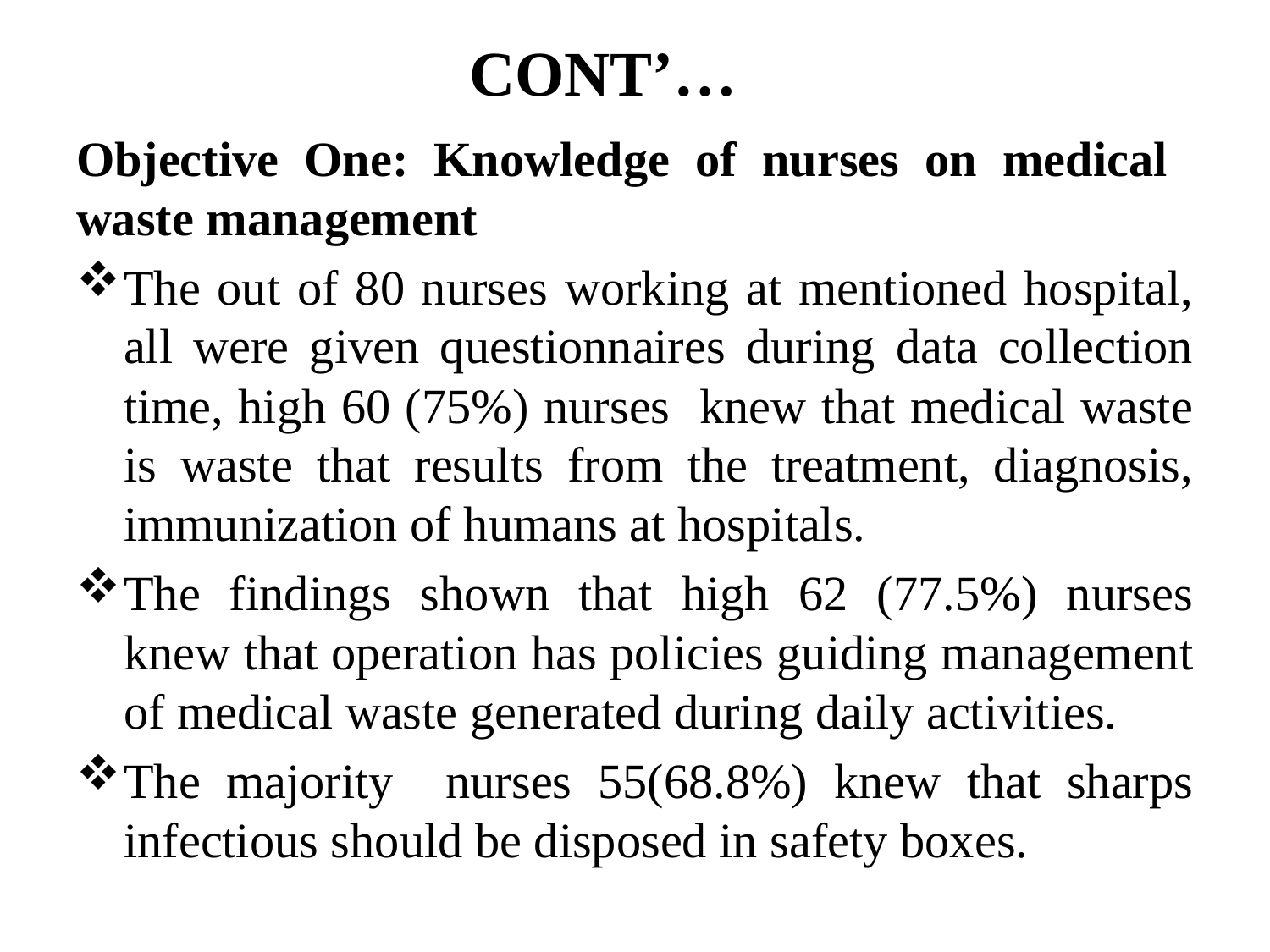

# CONT’…
Objective One: Knowledge of nurses on medical  waste management
The out of 80 nurses working at mentioned hospital, all were given questionnaires during data collection time, high 60 (75%) nurses  knew that medical waste is waste that results from the treatment, diagnosis, immunization of humans at hospitals.
The findings shown that high 62 (77.5%) nurses knew that operation has policies guiding management of medical waste generated during daily activities.
The majority  nurses 55(68.8%) knew that sharps infectious should be disposed in safety boxes.